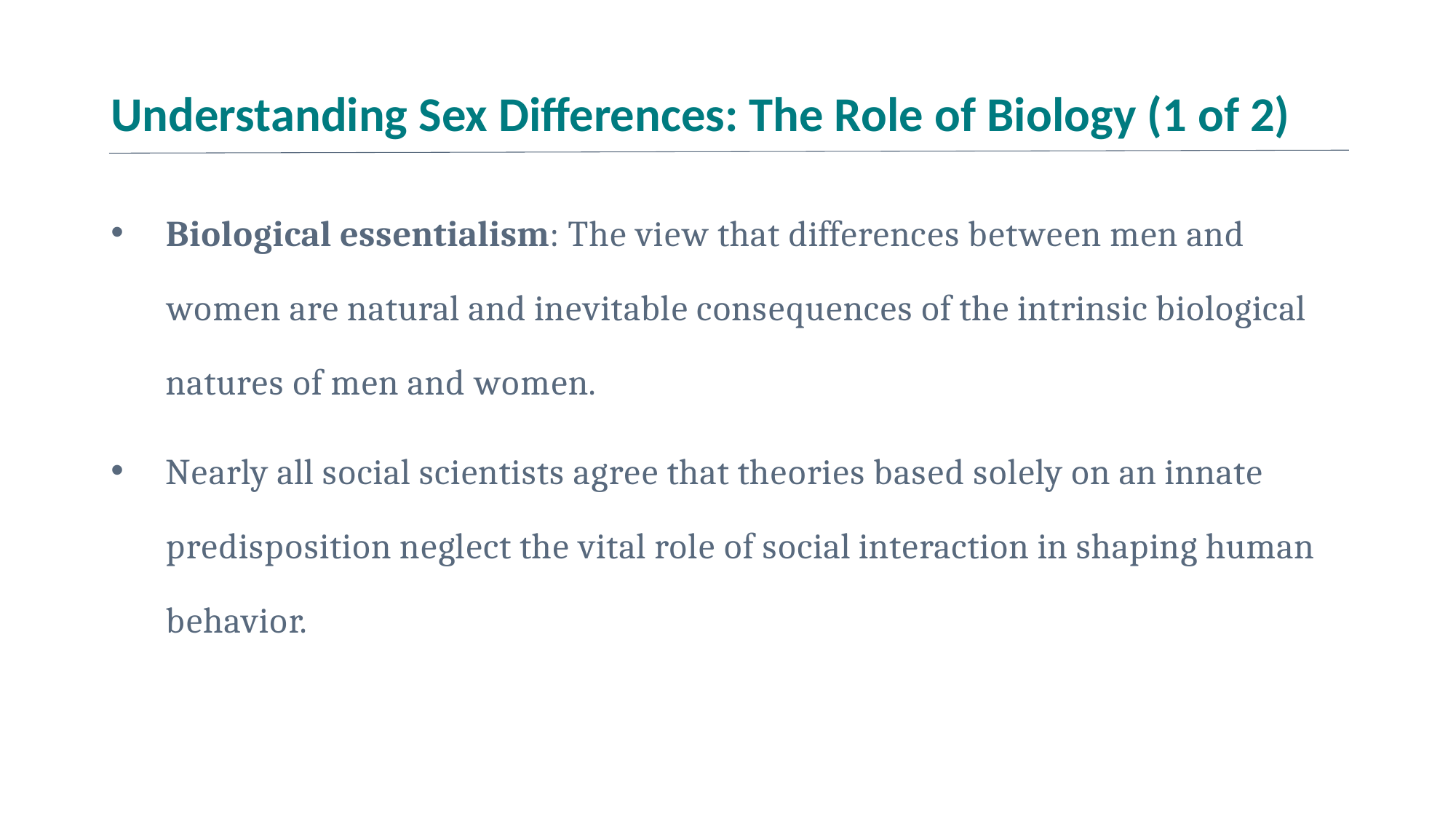

# Understanding Sex Differences: The Role of Biology (1 of 2)
Biological essentialism: The view that differences between men and women are natural and inevitable consequences of the intrinsic biological natures of men and women.
Nearly all social scientists agree that theories based solely on an innate predisposition neglect the vital role of social interaction in shaping human behavior.